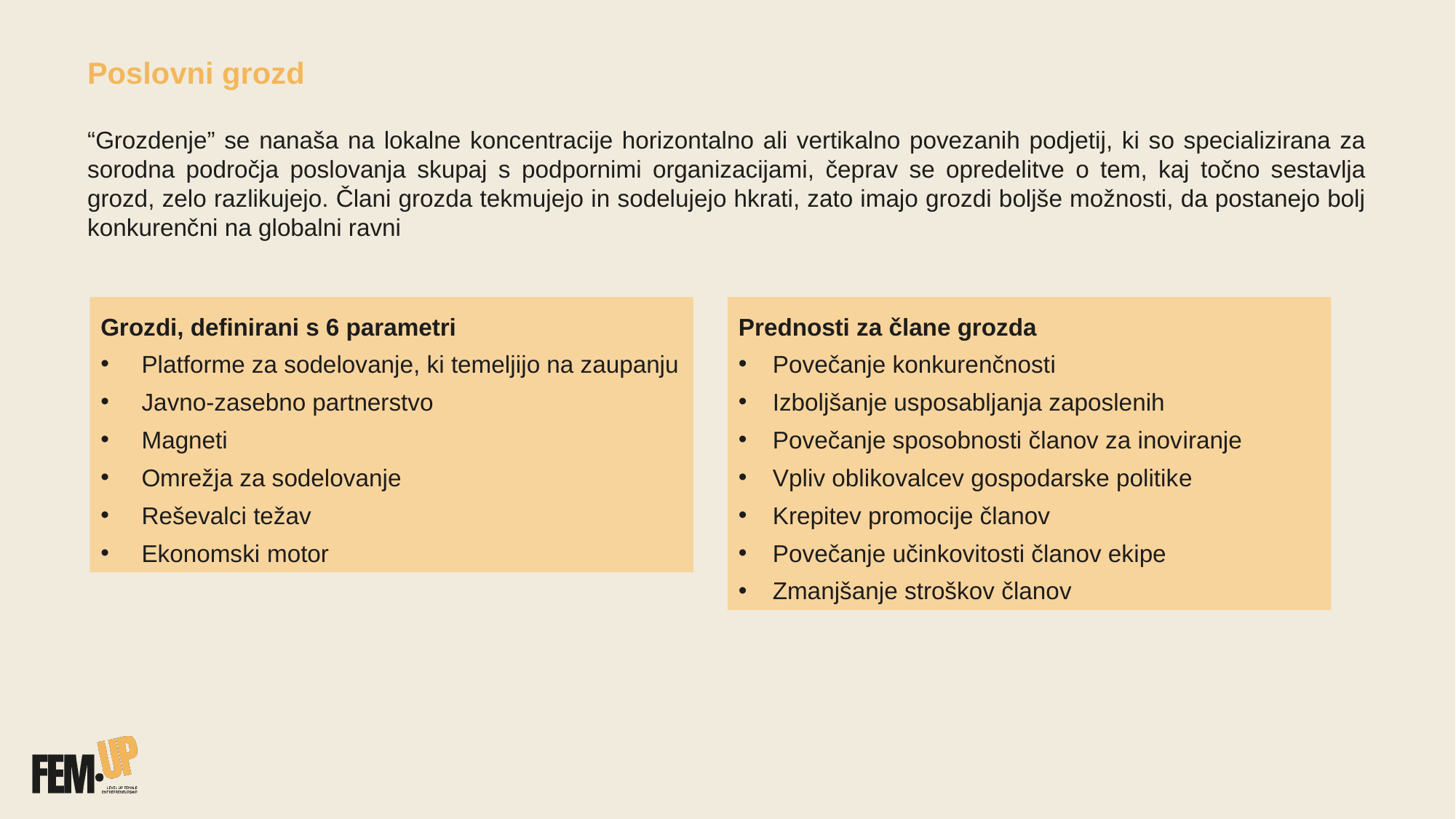

Poslovni grozd
“Grozdenje” se nanaša na lokalne koncentracije horizontalno ali vertikalno povezanih podjetij, ki so specializirana za sorodna področja poslovanja skupaj s podpornimi organizacijami, čeprav se opredelitve o tem, kaj točno sestavlja grozd, zelo razlikujejo. Člani grozda tekmujejo in sodelujejo hkrati, zato imajo grozdi boljše možnosti, da postanejo bolj konkurenčni na globalni ravni
Prednosti za člane grozda
Povečanje konkurenčnosti
Izboljšanje usposabljanja zaposlenih
Povečanje sposobnosti članov za inoviranje
Vpliv oblikovalcev gospodarske politike
Krepitev promocije članov
Povečanje učinkovitosti članov ekipe
Zmanjšanje stroškov članov
Grozdi, definirani s 6 parametri
Platforme za sodelovanje, ki temeljijo na zaupanju
Javno-zasebno partnerstvo
Magneti
Omrežja za sodelovanje
Reševalci težav
Ekonomski motor